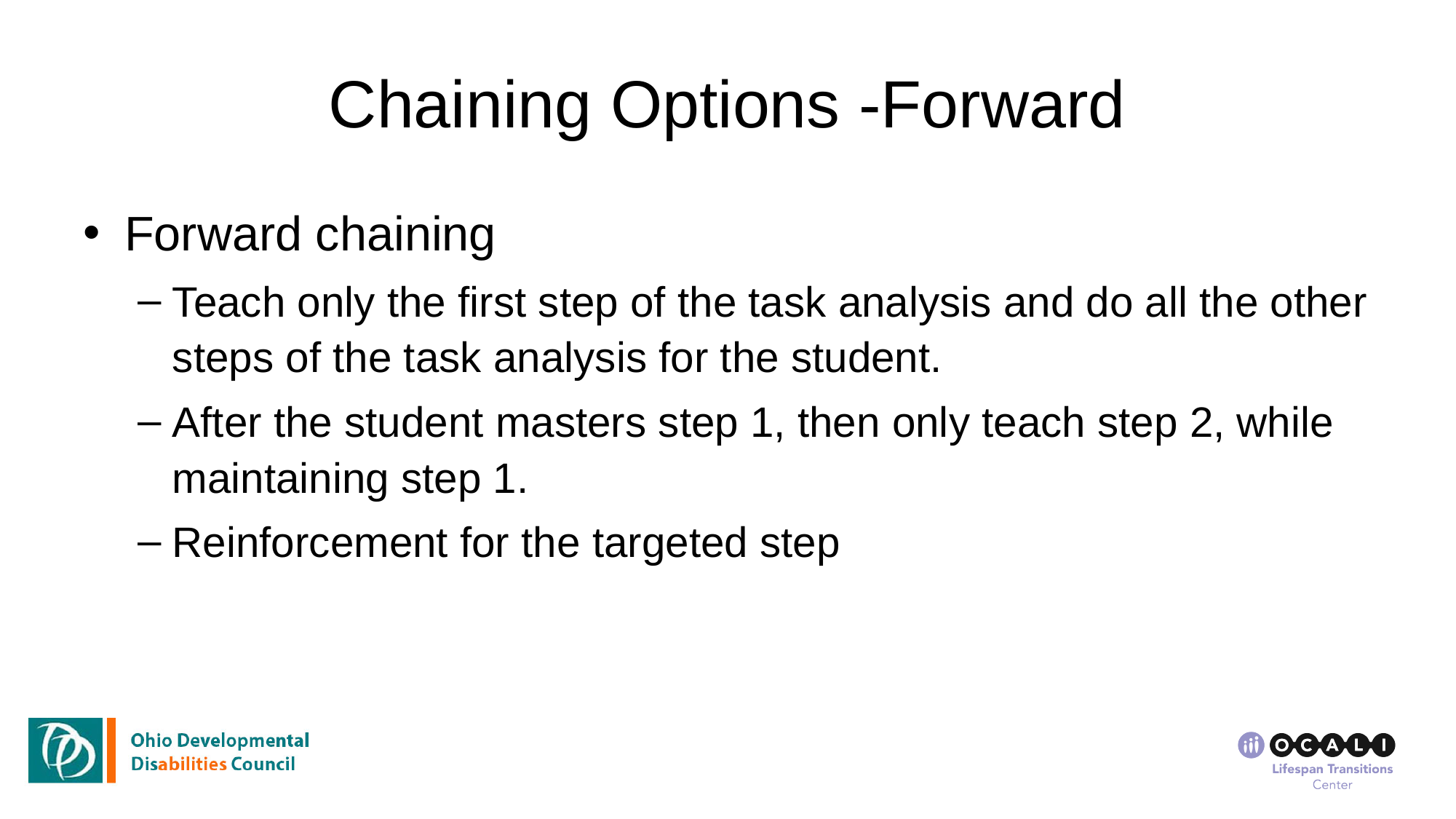

# Chaining Options -Forward
Forward chaining
Teach only the first step of the task analysis and do all the other steps of the task analysis for the student.
After the student masters step 1, then only teach step 2, while maintaining step 1.
Reinforcement for the targeted step